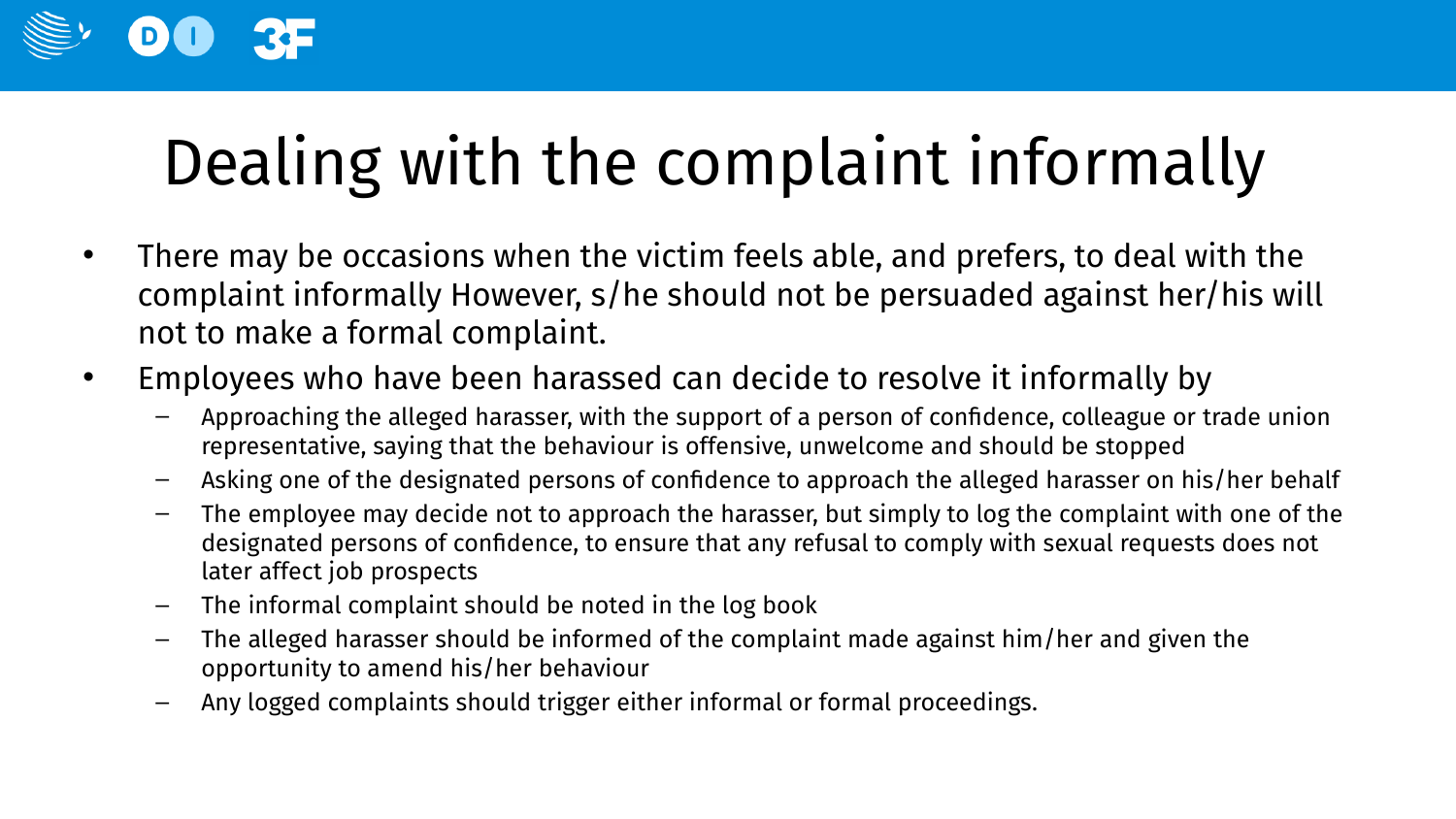

# Dealing with the complaint informally
There may be occasions when the victim feels able, and prefers, to deal with the complaint informally However, s/he should not be persuaded against her/his will not to make a formal complaint.
Employees who have been harassed can decide to resolve it informally by
Approaching the alleged harasser, with the support of a person of confidence, colleague or trade union representative, saying that the behaviour is offensive, unwelcome and should be stopped
Asking one of the designated persons of confidence to approach the alleged harasser on his/her behalf
The employee may decide not to approach the harasser, but simply to log the complaint with one of the designated persons of confidence, to ensure that any refusal to comply with sexual requests does not later affect job prospects
The informal complaint should be noted in the log book
The alleged harasser should be informed of the complaint made against him/her and given the opportunity to amend his/her behaviour
Any logged complaints should trigger either informal or formal proceedings.